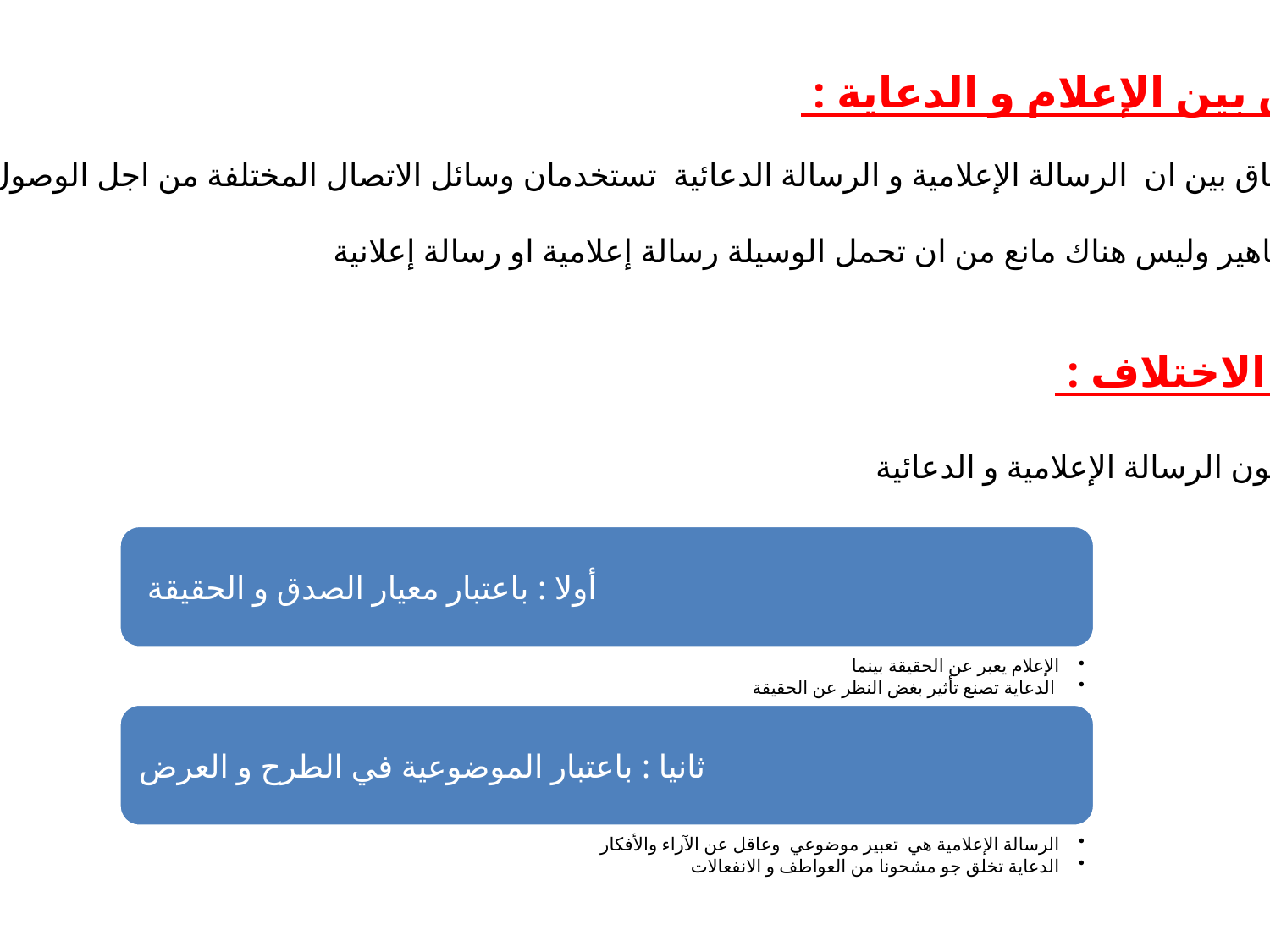

الفرق بين الإعلام و الدعاية :

 هناك اتفاق بين ان  الرسالة الإعلامية و الرسالة الدعائية  تستخدمان وسائل الاتصال المختلفة من اجل الوصول

الى الجماهير وليس هناك مانع من ان تحمل الوسيلة رسالة إعلامية او رسالة إعلانية

نقاط الاختلاف :

في مضمون الرسالة الإعلامية و الدعائية

ثانيا : باعتبار الموضوعية في الطرح و العرض
 الدعاية تصنع تأثير بغض النظر عن الحقيقة